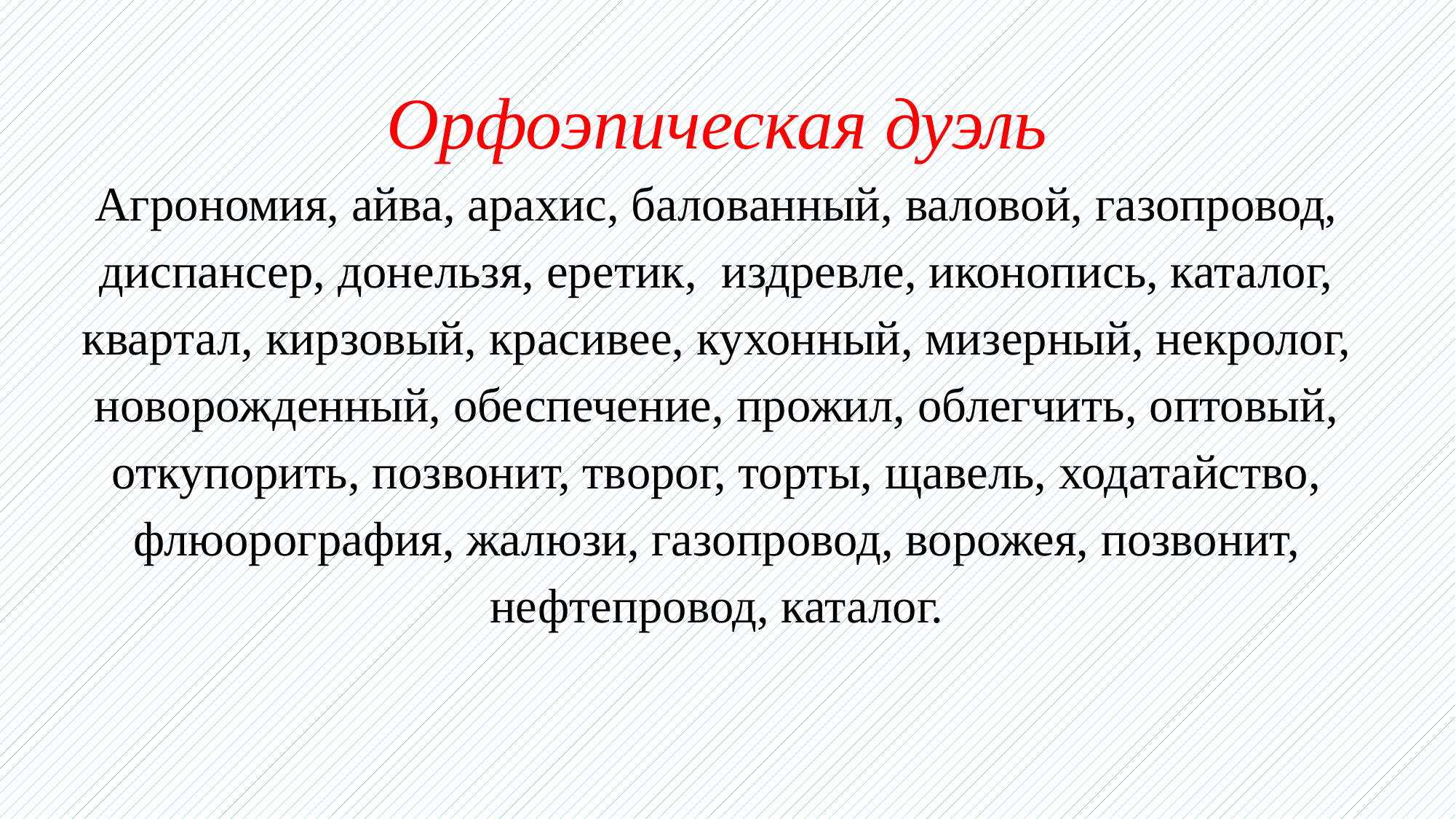

Орфоэпическая дуэль
Агрономия, айва, арахис, балованный, валовой, газопровод, диспансер, донельзя, еретик,  издревле, иконопись, каталог, квартал, кирзовый, красивее, кухонный, мизерный, некролог, новорожденный, обеспечение, прожил, облегчить, оптовый, откупорить, позвонит, творог, торты, щавель, ходатайство, флюорография, жалюзи, газопровод, ворожея, позвонит, нефтепровод, каталог.